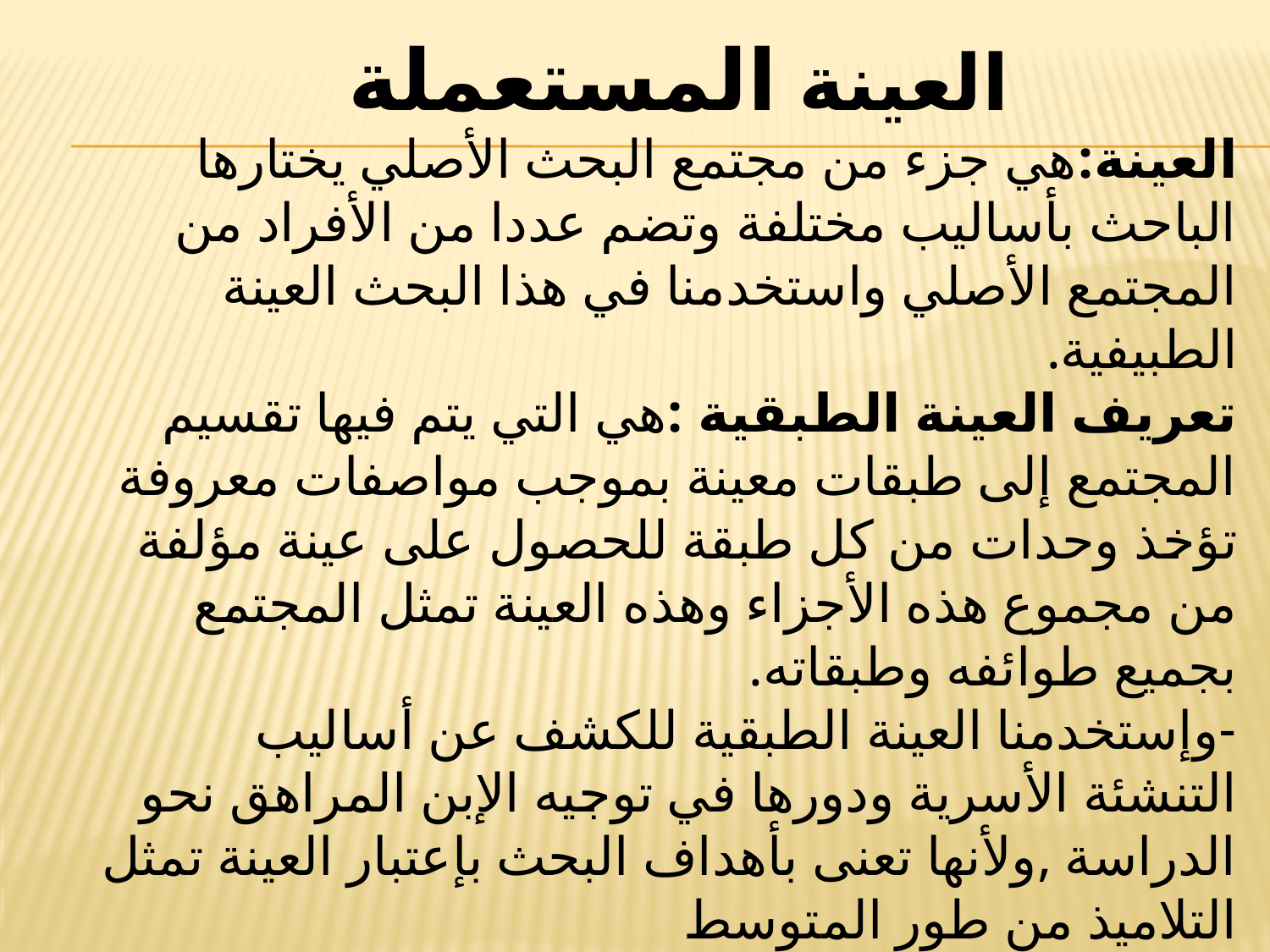

العينة المستعملة
العينة:هي جزء من مجتمع البحث الأصلي يختارها الباحث بأساليب مختلفة وتضم عددا من الأفراد من المجتمع الأصلي واستخدمنا في هذا البحث العينة الطبيفية.
تعريف العينة الطبقية :هي التي يتم فيها تقسيم المجتمع إلى طبقات معينة بموجب مواصفات معروفة تؤخذ وحدات من كل طبقة للحصول على عينة مؤلفة من مجموع هذه الأجزاء وهذه العينة تمثل المجتمع بجميع طوائفه وطبقاته.
-وإستخدمنا العينة الطبقية للكشف عن أساليب التنشئة الأسرية ودورها في توجيه الإبن المراهق نحو الدراسة ,ولأنها تعنى بأهداف البحث بإعتبار العينة تمثل التلاميذ من طور المتوسط